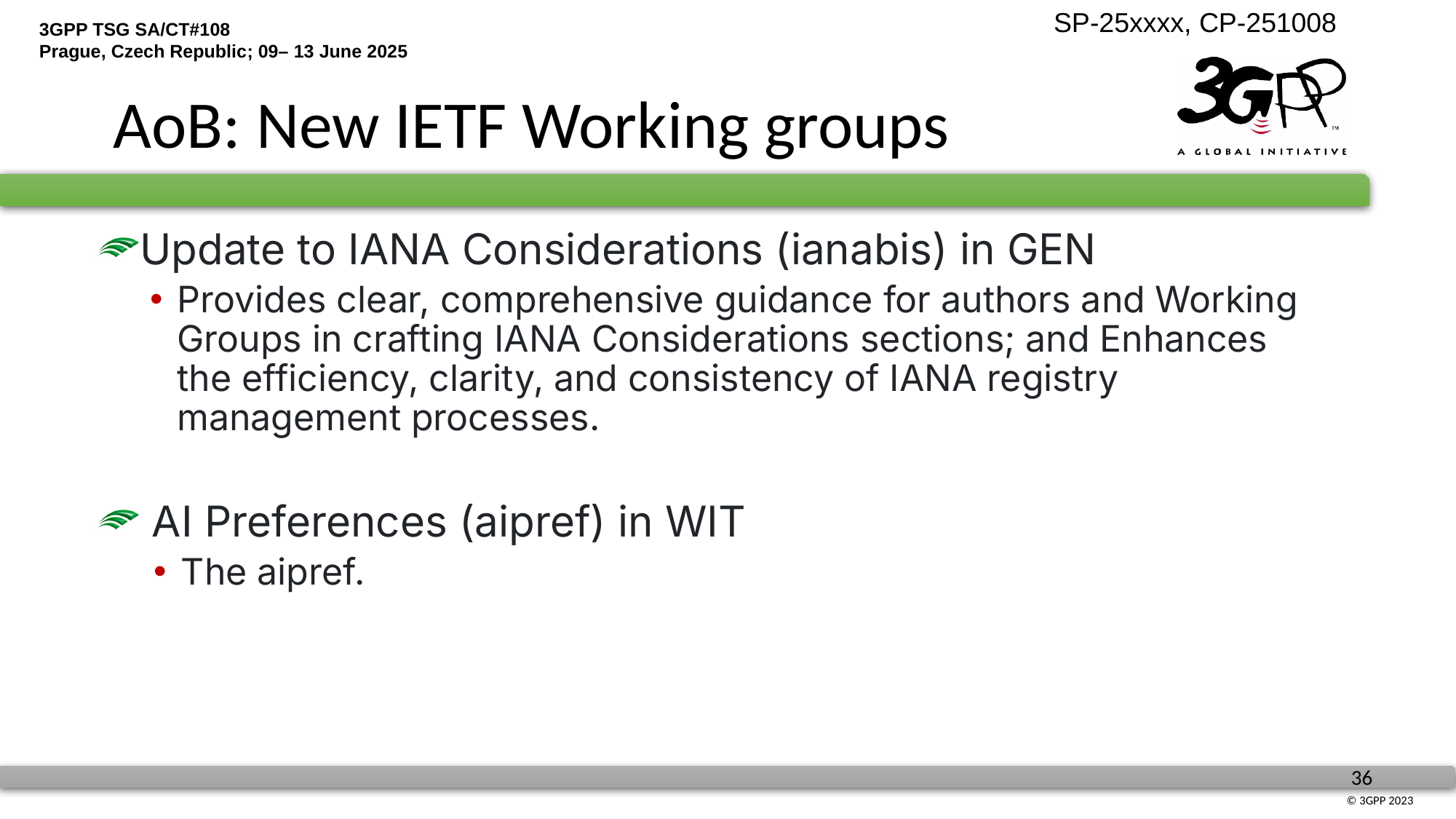

AoB: New IETF Working groups
Update to IANA Considerations (ianabis) in GEN
Provides clear, comprehensive guidance for authors and Working Groups in crafting IANA Considerations sections; and Enhances the efficiency, clarity, and consistency of IANA registry management processes.

 AI Preferences (aipref) in WIT
The aipref.